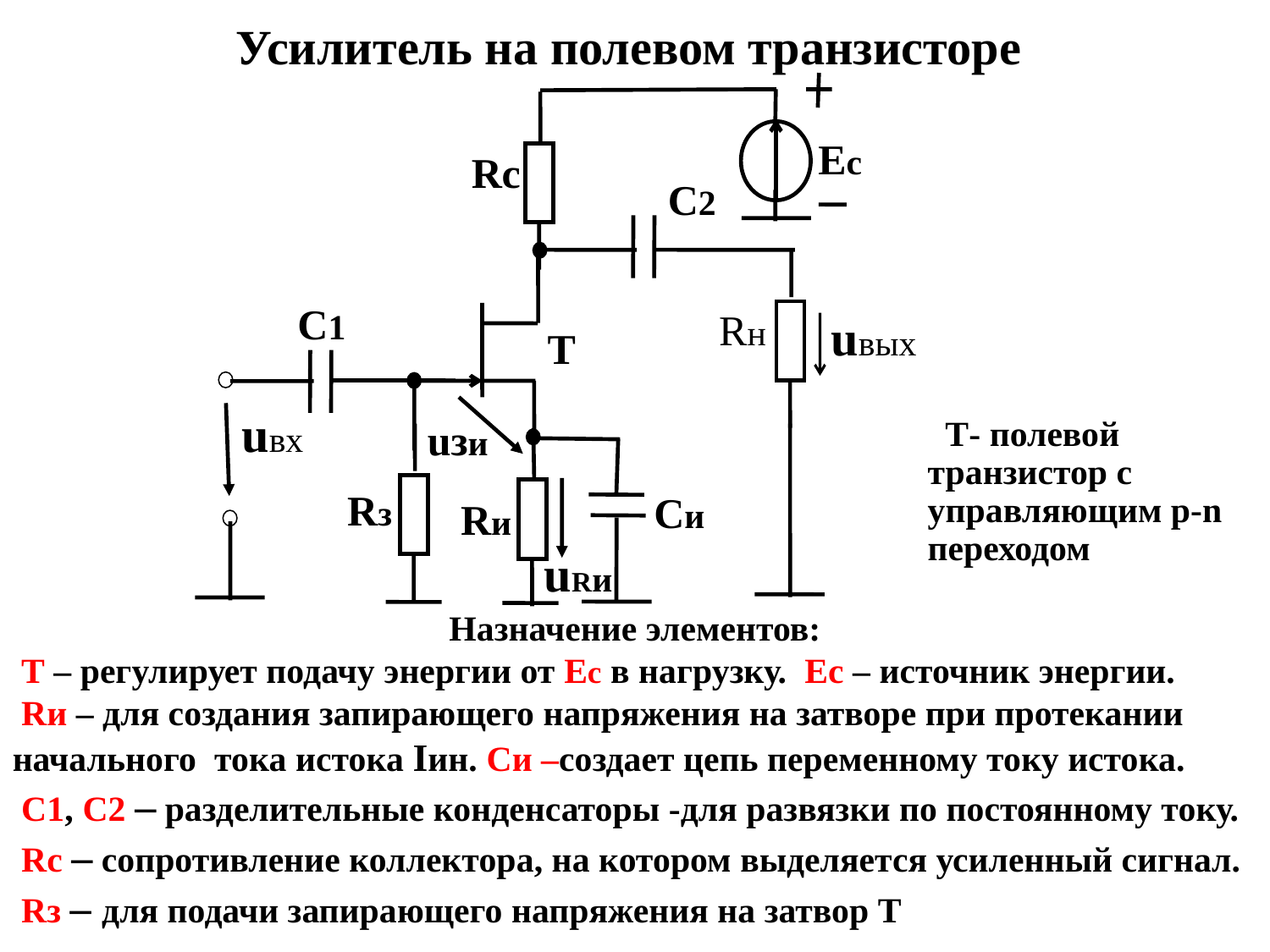

Усилитель на полевом транзисторе

Eс
Rс

C2

C1
Rн
uвых

T

uвх

Rз
Си
Rи

uзи
  T- полевой транзистор с управляющим p-n переходом

uRи
Назначение элементов:
 Т – регулирует подачу энергии от Ес в нагрузку.  Ес – источник энергии.
 Rи – для создания запирающего напряжения на затворе при протекании начального  тока истока Iин. Си –создает цепь переменному току истока.
 C1, C2 – разделительные конденсаторы -для развязки по постоянному току.
 Rс – сопротивление коллектора, на котором выделяется усиленный сигнал.
 Rз – для подачи запирающего напряжения на затвор Т